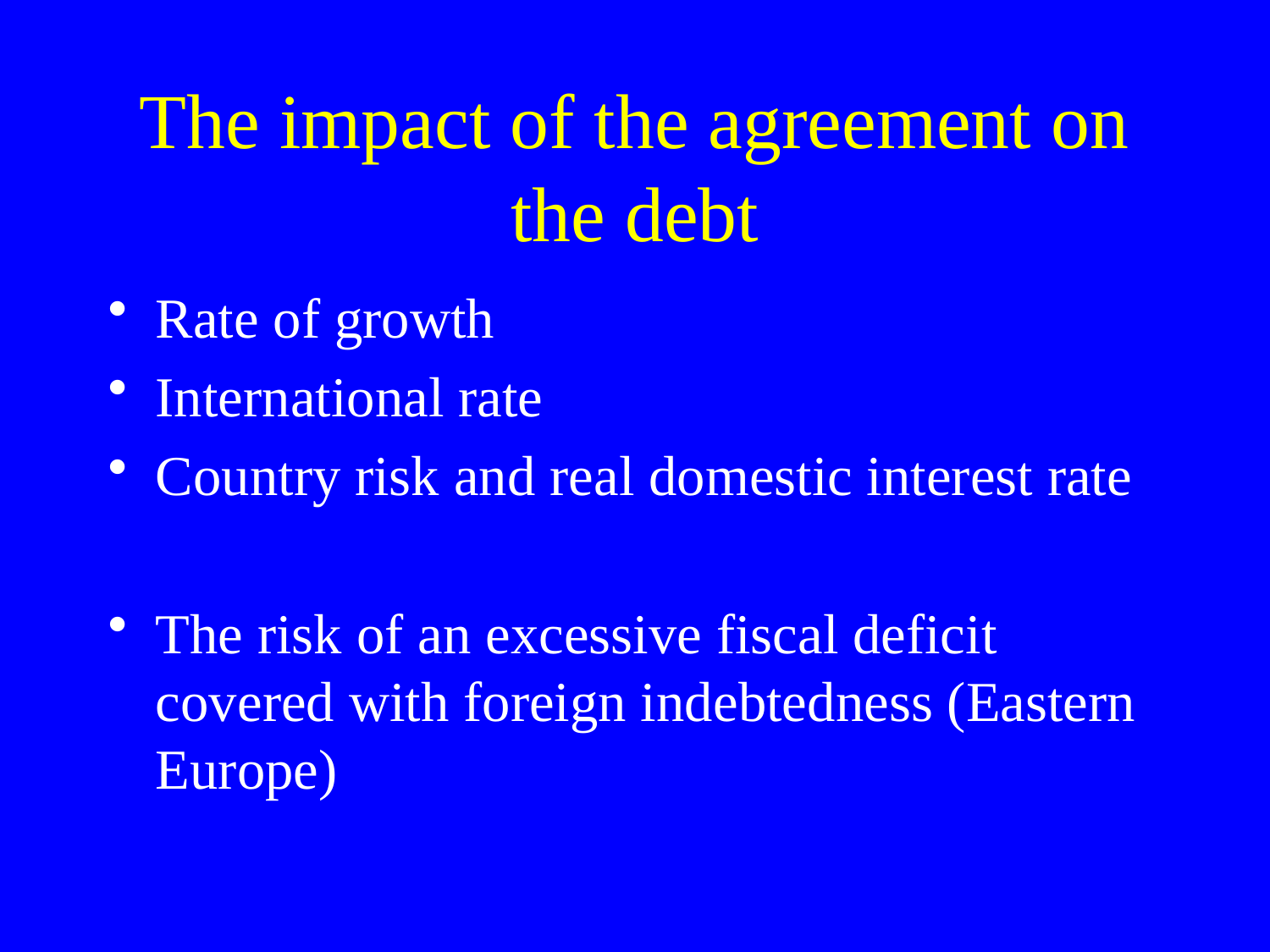

# The impact of the agreement on the debt
Rate of growth
International rate
Country risk and real domestic interest rate

The risk of an excessive fiscal deficit covered with foreign indebtedness (Eastern Europe)